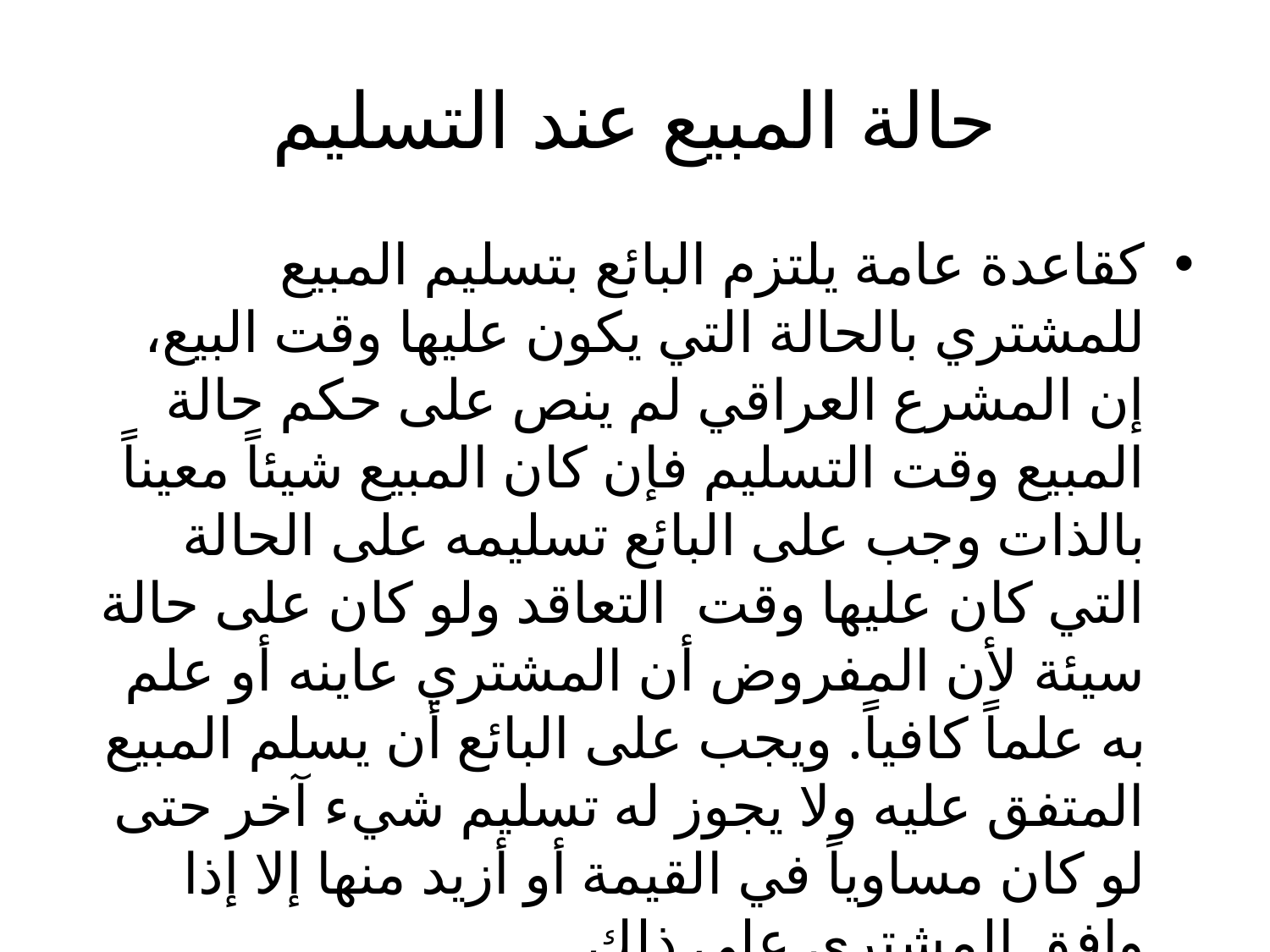

# حالة المبيع عند التسليم
كقاعدة عامة يلتزم البائع بتسليم المبيع للمشتري بالحالة التي يكون عليها وقت البيع، إن المشرع العراقي لم ينص على حكم حالة المبيع وقت التسليم فإن كان المبيع شيئاً معيناً بالذات وجب على البائع تسليمه على الحالة التي كان عليها وقت  التعاقد ولو كان على حالة سيئة لأن المفروض أن المشتري عاينه أو علم به علماً كافياً. ويجب على البائع أن يسلم المبيع المتفق عليه ولا يجوز له تسليم شيء آخر حتى لو كان مساوياً في القيمة أو أزيد منها إلا إذا وافق المشتري على ذلك .